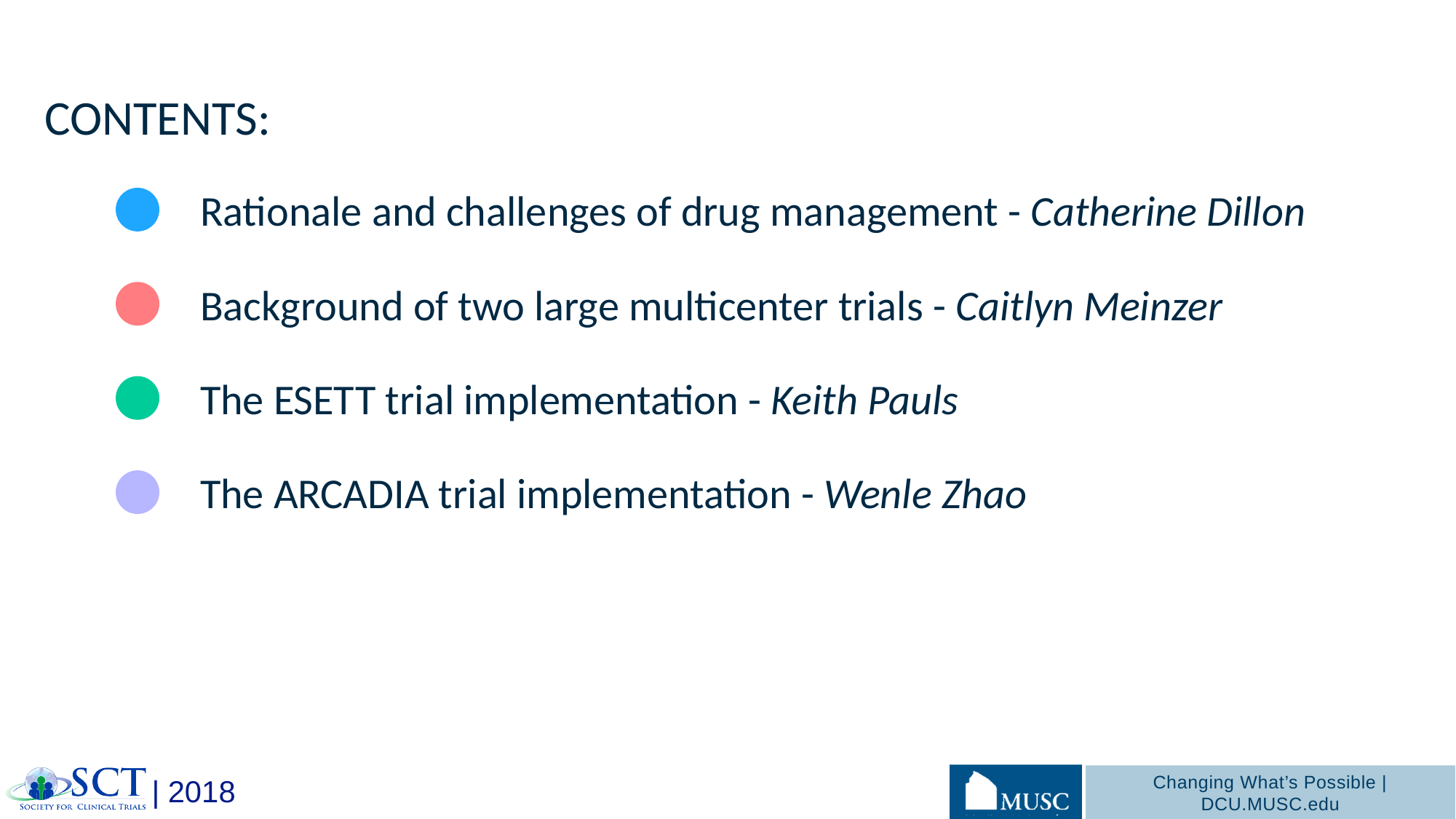

CONTENTS:
Rationale and challenges of drug management - Catherine Dillon

Background of two large multicenter trials - Caitlyn Meinzer

The ESETT trial implementation - Keith Pauls

The ARCADIA trial implementation - Wenle Zhao